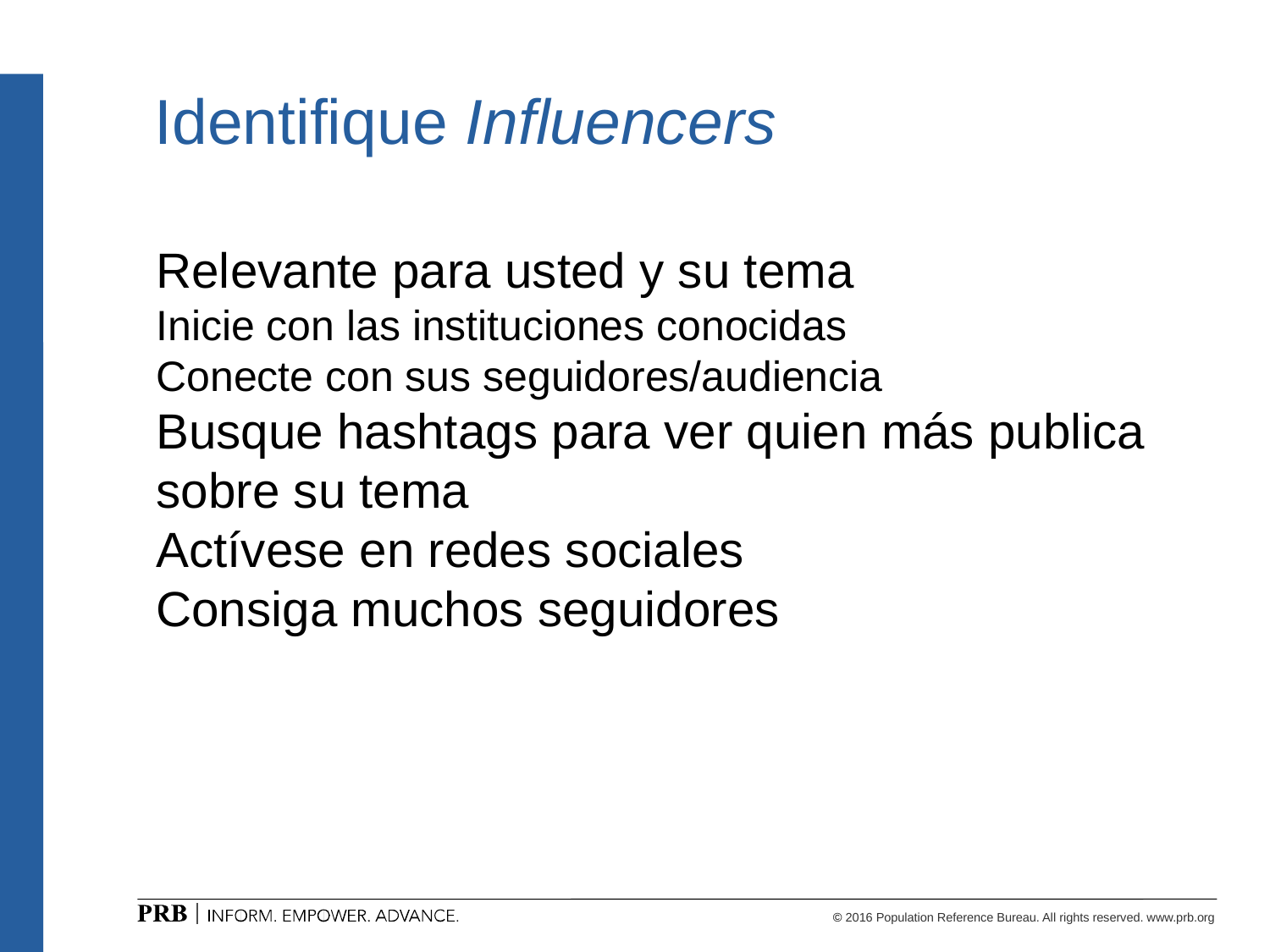

# Identifique Influencers
Relevante para usted y su tema
Inicie con las instituciones conocidas
Conecte con sus seguidores/audiencia
Busque hashtags para ver quien más publica sobre su tema
Actívese en redes sociales
Consiga muchos seguidores